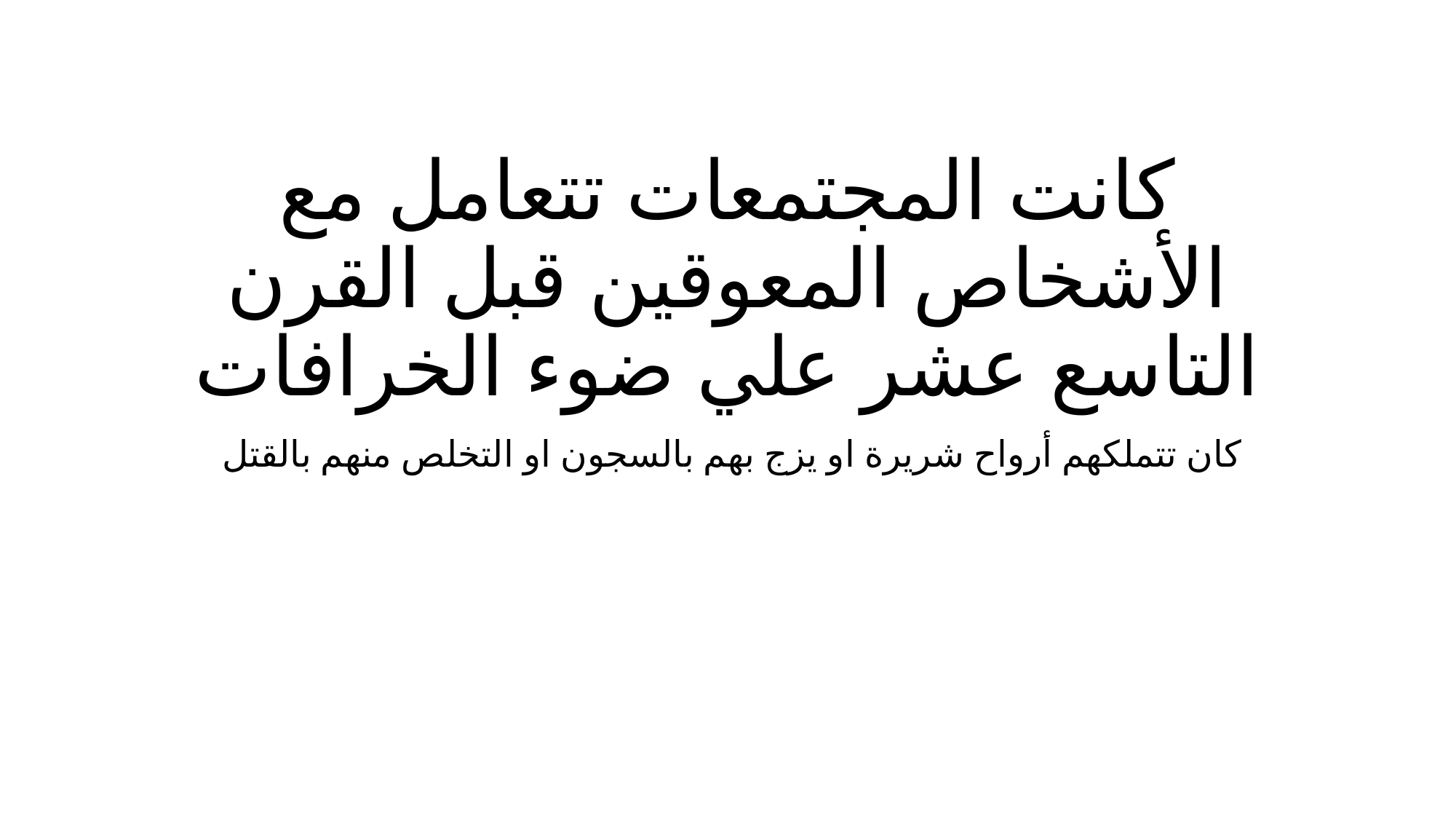

# كانت المجتمعات تتعامل مع الأشخاص المعوقين قبل القرن التاسع عشر علي ضوء الخرافات
كان تتملكهم أرواح شريرة او يزج بهم بالسجون او التخلص منهم بالقتل